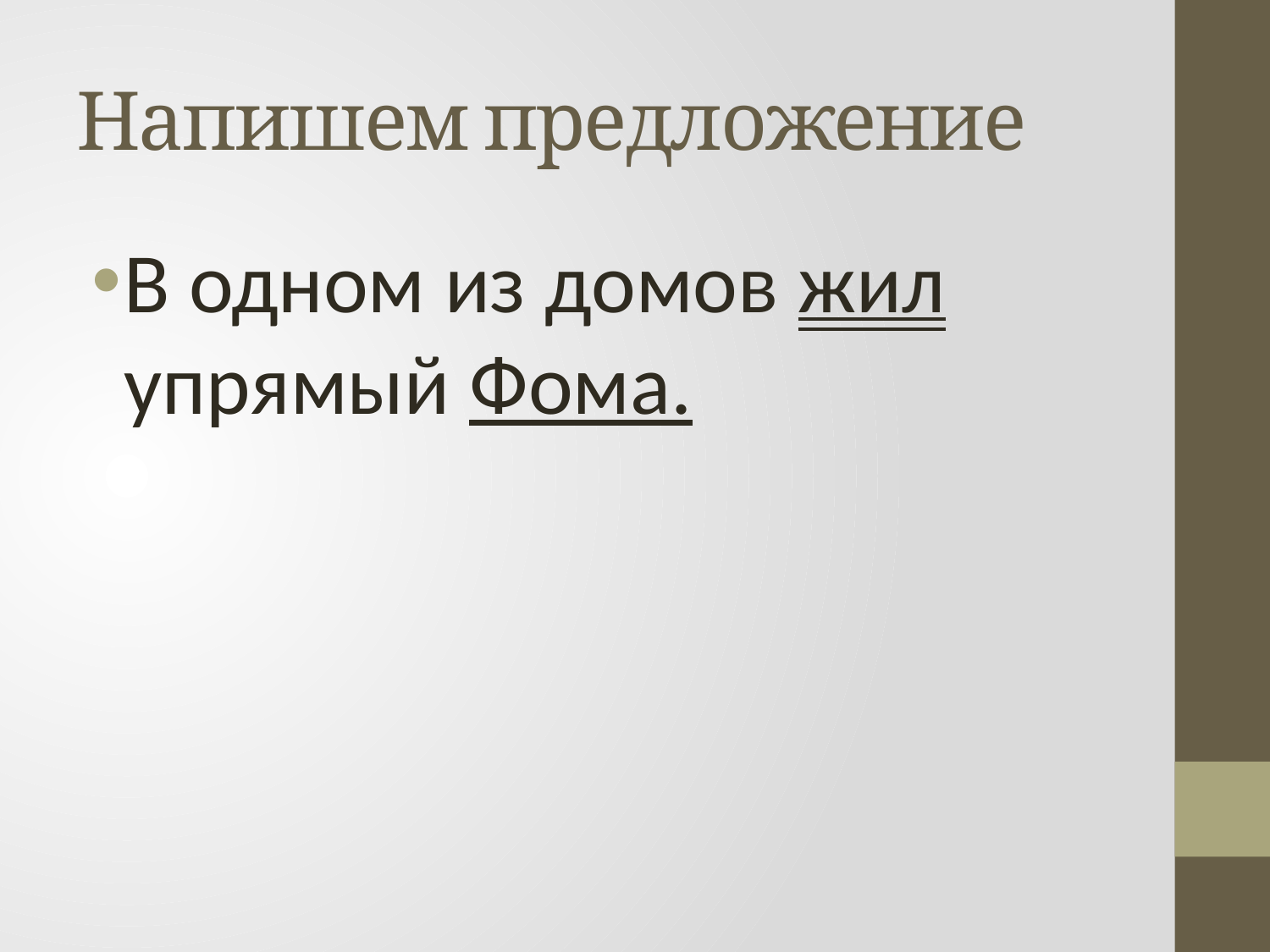

# Напишем предложение
В одном из домов жил упрямый Фома.